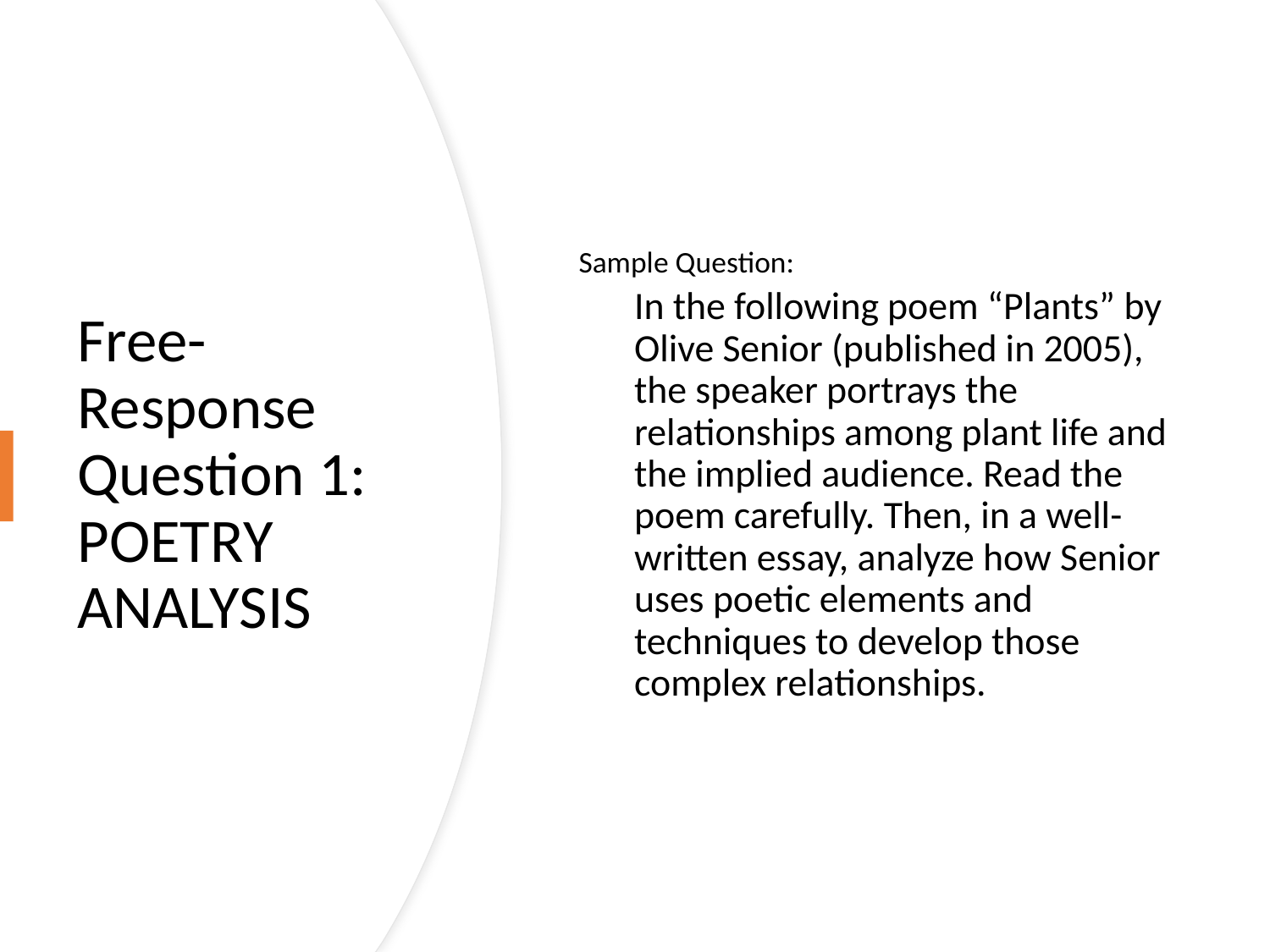

Sample Question:
In the following poem “Plants” by Olive Senior (published in 2005), the speaker portrays the relationships among plant life and the implied audience. Read the poem carefully. Then, in a well-written essay, analyze how Senior uses poetic elements and techniques to develop those complex relationships.
# Free-Response Question 1: POETRY ANALYSIS